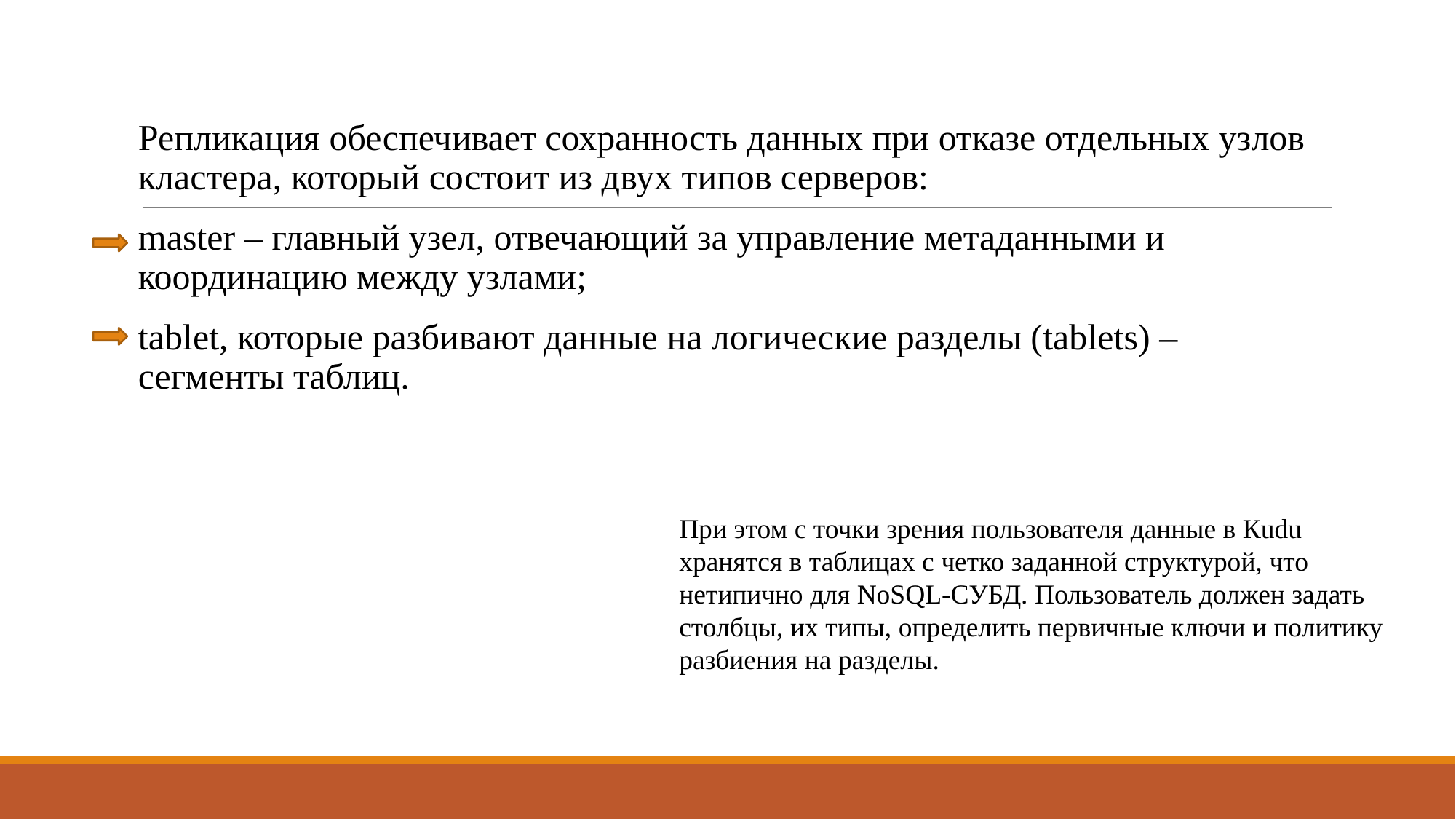

Репликация обеспечивает сохранность данных при отказе отдельных узлов кластера, который состоит из двух типов серверов:
master – главный узел, отвечающий за управление метаданными и координацию между узлами;
tablet, которые разбивают данные на логические разделы (tablets) – сегменты таблиц.

При этом с точки зрения пользователя данные в Кudu хранятся в таблицах с четко заданной структурой, что нетипично для NoSQL-СУБД. Пользователь должен задать столбцы, их типы, определить первичные ключи и политику разбиения на разделы.